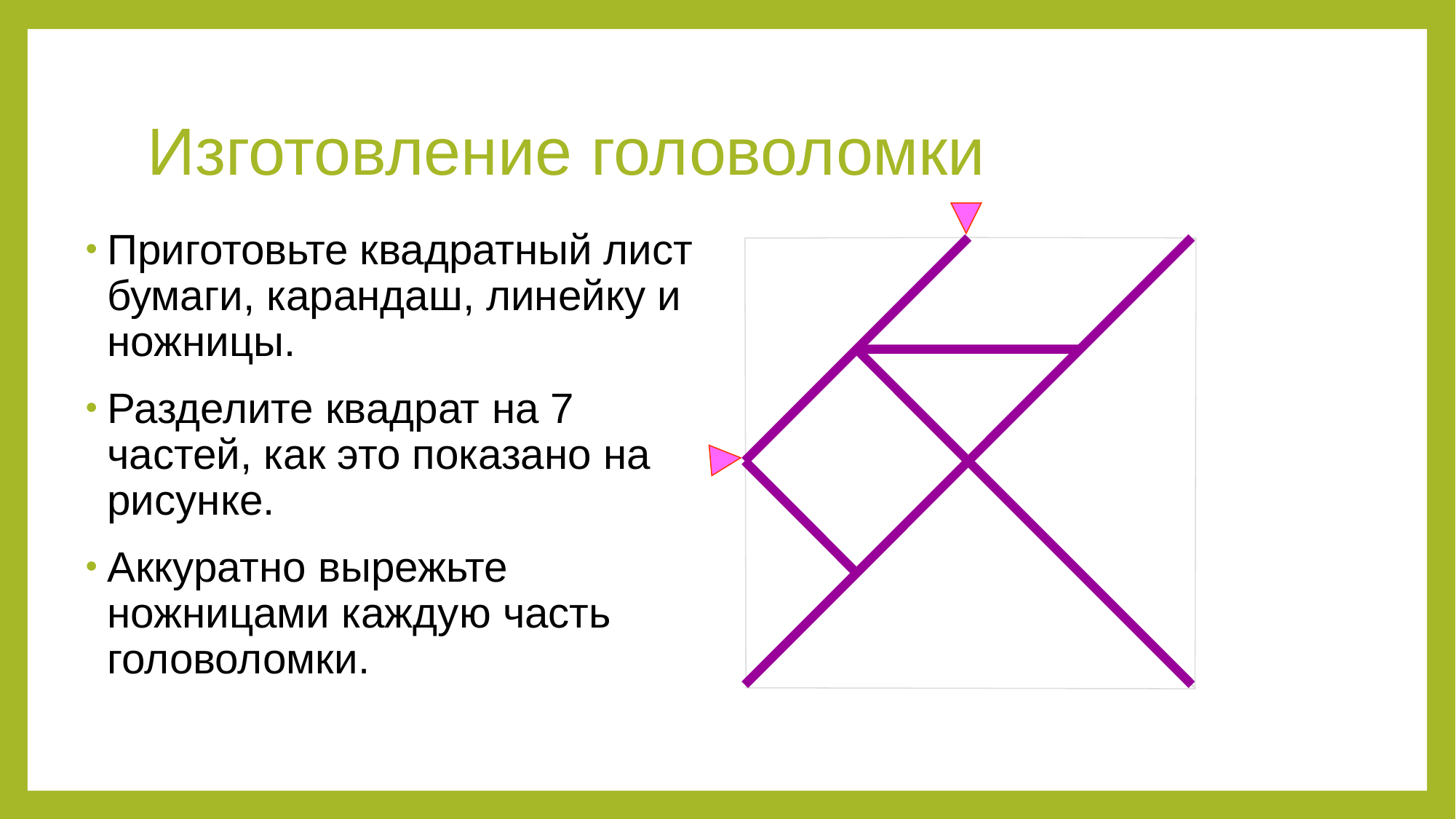

Изготовление головоломки

Приготовьте квадратный лист бумаги, карандаш, линейку и ножницы.
Разделите квадрат на 7 частей, как это показано на рисунке.
Аккуратно вырежьте ножницами каждую часть головоломки.